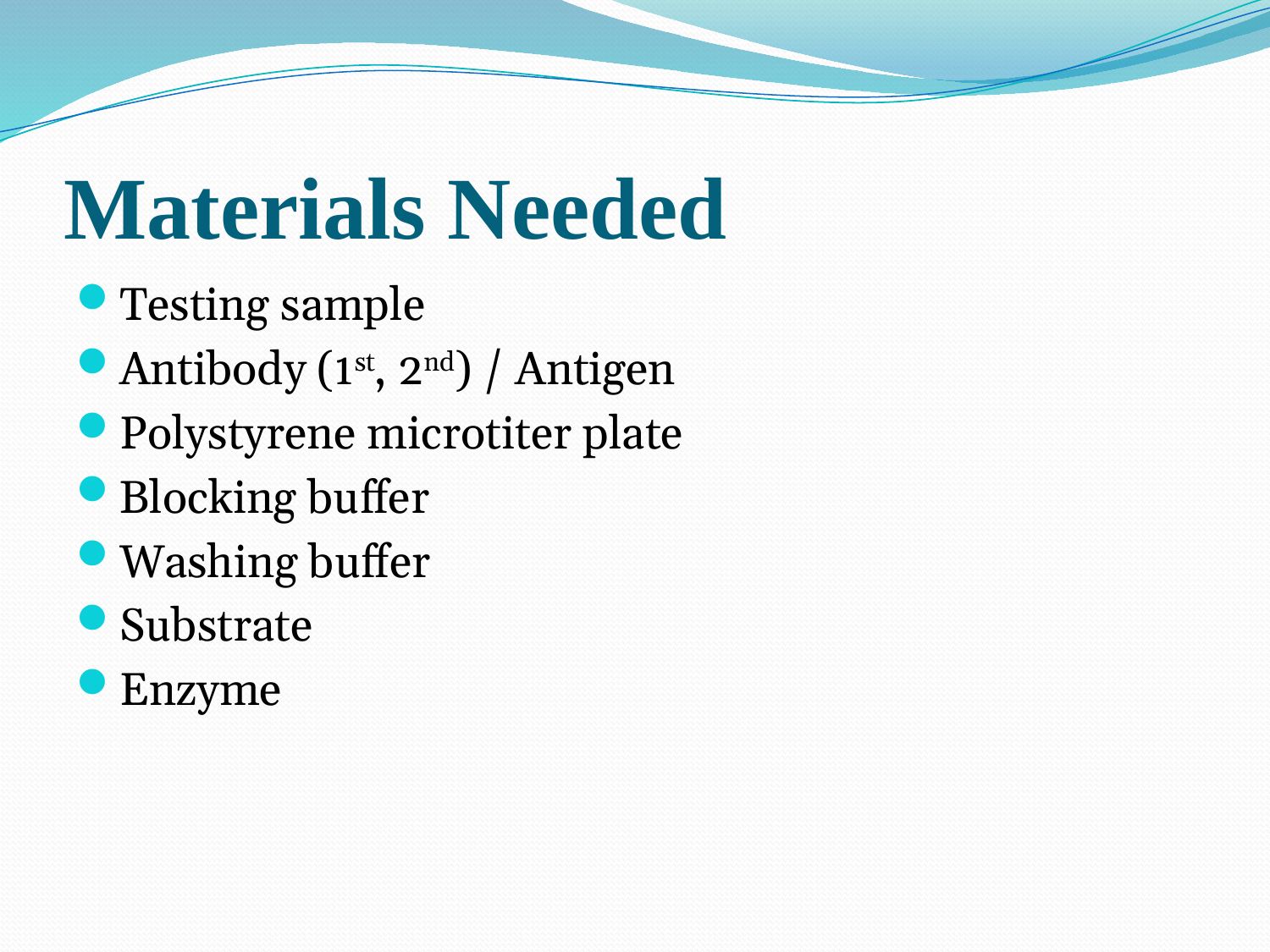

# Materials Needed
Testing sample
Antibody (1st, 2nd) / Antigen
Polystyrene microtiter plate
Blocking buffer
Washing buffer
Substrate
Enzyme